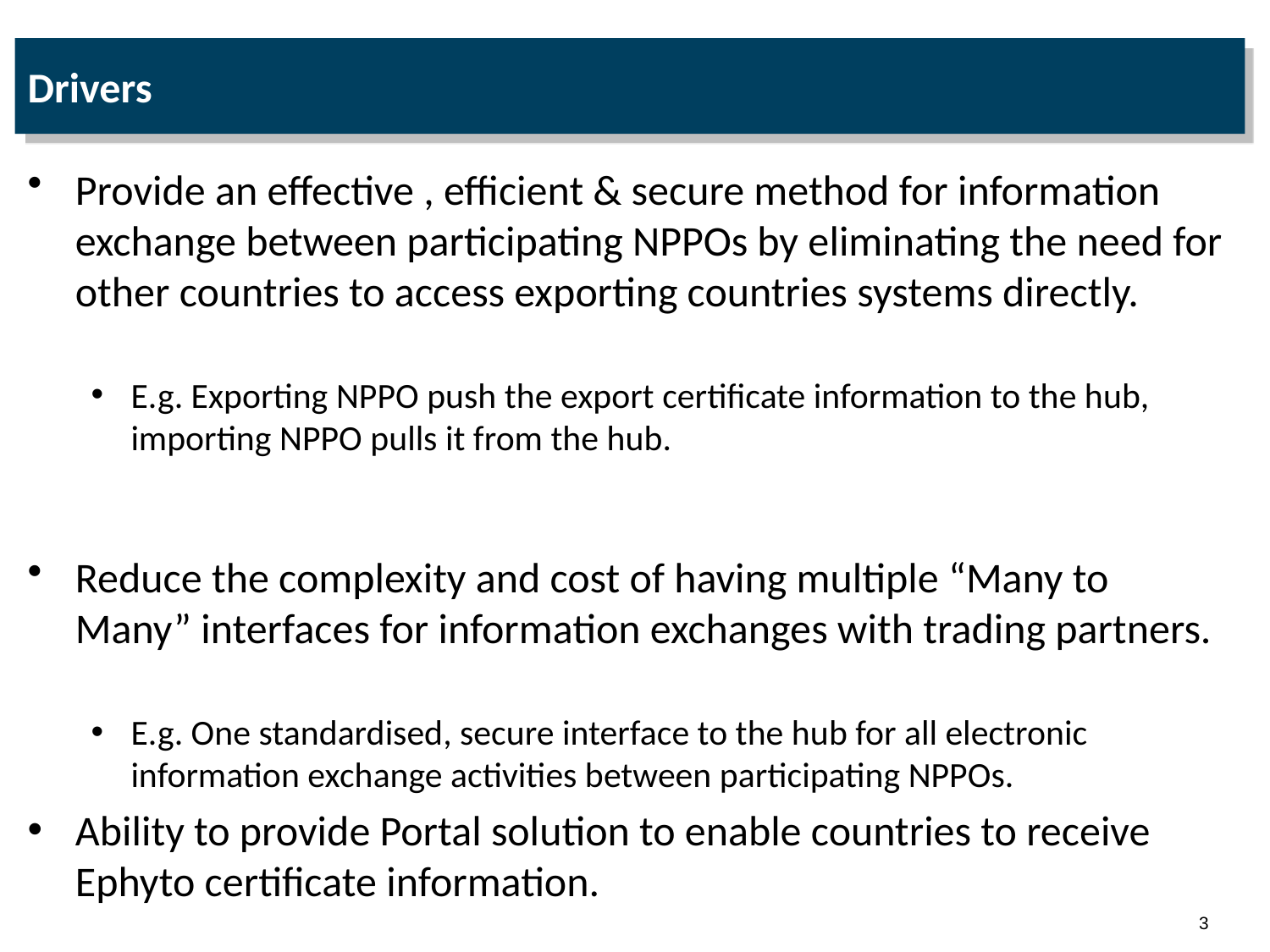

# Drivers
Provide an effective , efficient & secure method for information exchange between participating NPPOs by eliminating the need for other countries to access exporting countries systems directly.
E.g. Exporting NPPO push the export certificate information to the hub, importing NPPO pulls it from the hub.
Reduce the complexity and cost of having multiple “Many to Many” interfaces for information exchanges with trading partners.
E.g. One standardised, secure interface to the hub for all electronic information exchange activities between participating NPPOs.
Ability to provide Portal solution to enable countries to receive Ephyto certificate information.